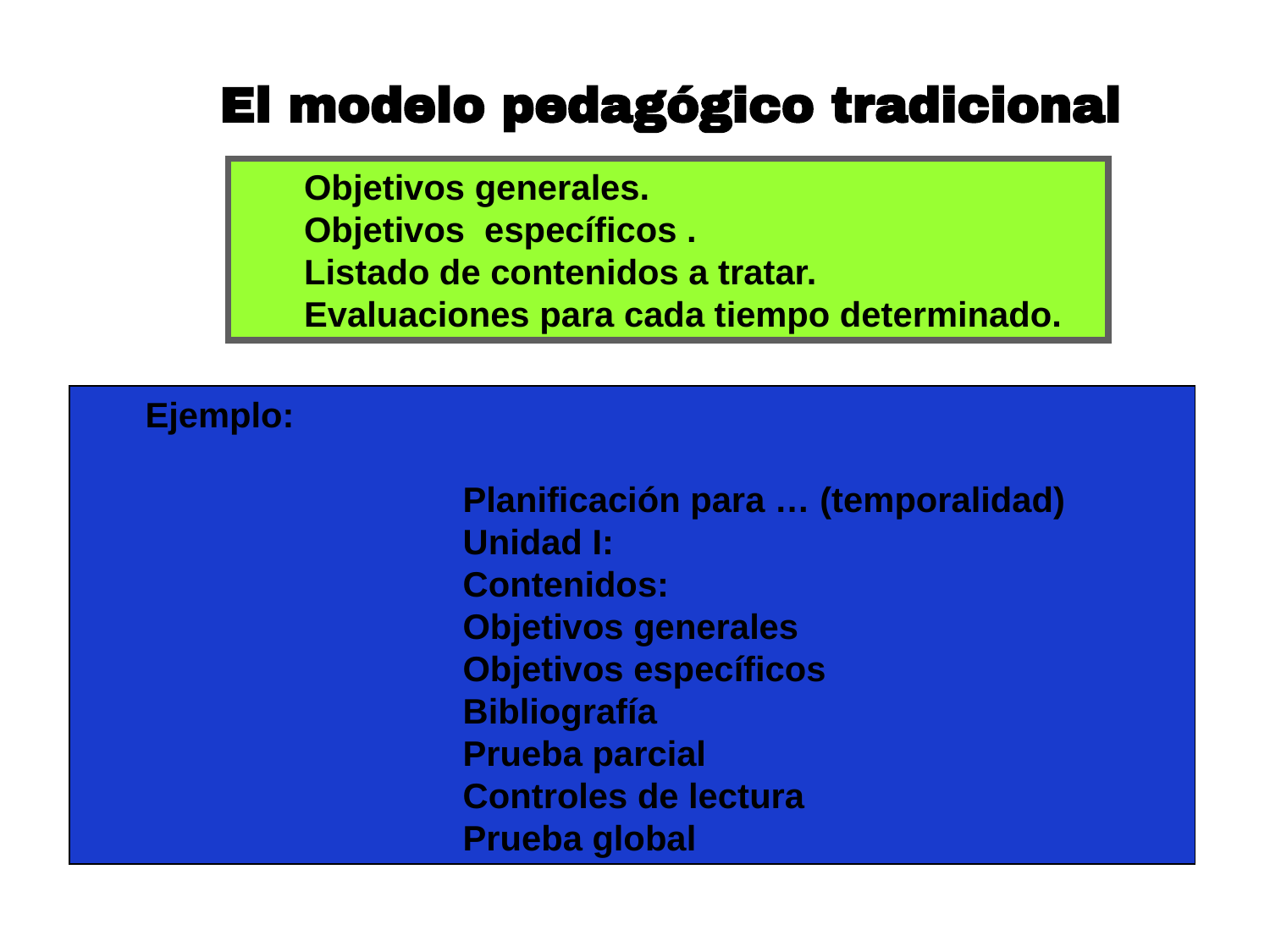

El modelo pedagógico tradicional
Objetivos generales.
Objetivos  específicos .
Listado de contenidos a tratar.
Evaluaciones para cada tiempo determinado.
Ejemplo:

Planificación para … (temporalidad)
Unidad I:
Contenidos:
Objetivos generales
Objetivos específicos
Bibliografía
Prueba parcial
Controles de lectura
Prueba global